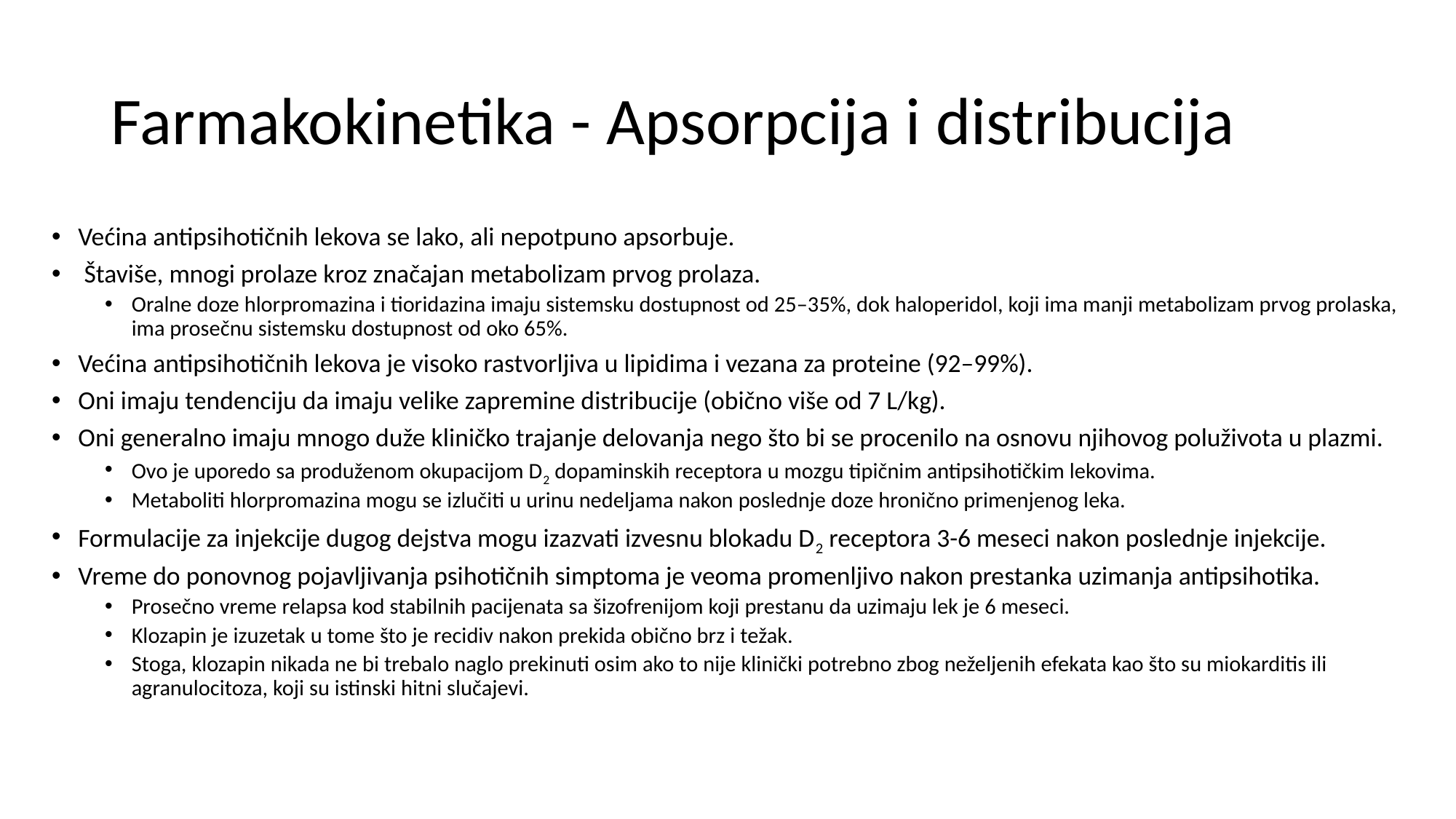

# Farmakokinetika - Apsorpcija i distribucija
Većina antipsihotičnih lekova se lako, ali nepotpuno apsorbuje.
 Štaviše, mnogi prolaze kroz značajan metabolizam prvog prolaza.
Oralne doze hlorpromazina i tioridazina imaju sistemsku dostupnost od 25–35%, dok haloperidol, koji ima manji metabolizam prvog prolaska, ima prosečnu sistemsku dostupnost od oko 65%.
Većina antipsihotičnih lekova je visoko rastvorljiva u lipidima i vezana za proteine (92–99%).
Oni imaju tendenciju da imaju velike zapremine distribucije (obično više od 7 L/kg).
Oni generalno imaju mnogo duže kliničko trajanje delovanja nego što bi se procenilo na osnovu njihovog poluživota u plazmi.
Ovo je uporedo sa produženom okupacijom D2 dopaminskih receptora u mozgu tipičnim antipsihotičkim lekovima.
Metaboliti hlorpromazina mogu se izlučiti u urinu nedeljama nakon poslednje doze hronično primenjenog leka.
Formulacije za injekcije dugog dejstva mogu izazvati izvesnu blokadu D2 receptora 3-6 meseci nakon poslednje injekcije.
Vreme do ponovnog pojavljivanja psihotičnih simptoma je veoma promenljivo nakon prestanka uzimanja antipsihotika.
Prosečno vreme relapsa kod stabilnih pacijenata sa šizofrenijom koji prestanu da uzimaju lek je 6 meseci.
Klozapin je izuzetak u tome što je recidiv nakon prekida obično brz i težak.
Stoga, klozapin nikada ne bi trebalo naglo prekinuti osim ako to nije klinički potrebno zbog neželjenih efekata kao što su miokarditis ili agranulocitoza, koji su istinski hitni slučajevi.